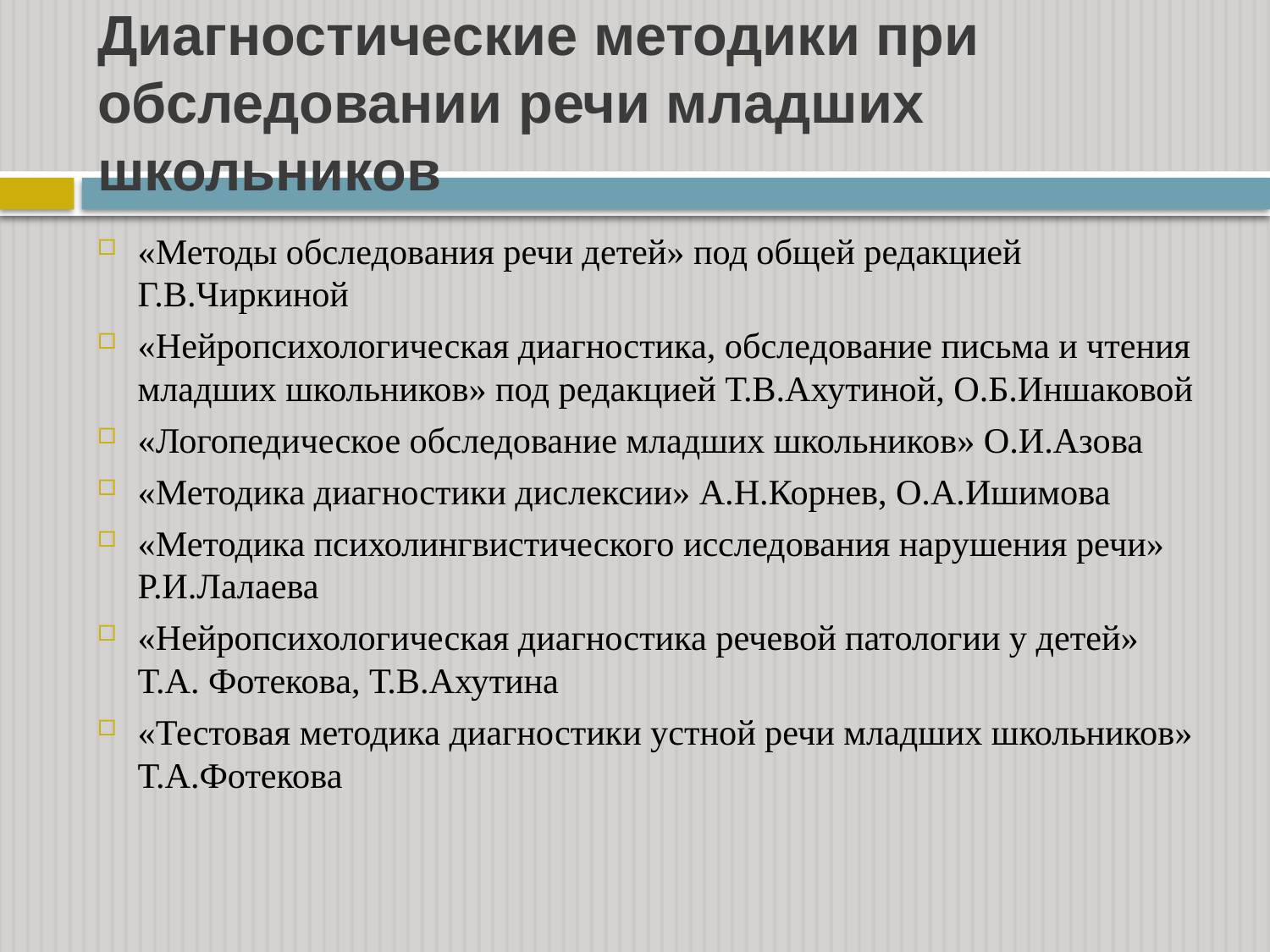

# Диагностические методики при обследовании речи младших школьников
«Методы обследования речи детей» под общей редакцией Г.В.Чиркиной
«Нейропсихологическая диагностика, обследование письма и чтения младших школьников» под редакцией Т.В.Ахутиной, О.Б.Иншаковой
«Логопедическое обследование младших школьников» О.И.Азова
«Методика диагностики дислексии» А.Н.Корнев, О.А.Ишимова
«Методика психолингвистического исследования нарушения речи» Р.И.Лалаева
«Нейропсихологическая диагностика речевой патологии у детей» Т.А. Фотекова, Т.В.Ахутина
«Тестовая методика диагностики устной речи младших школьников» Т.А.Фотекова